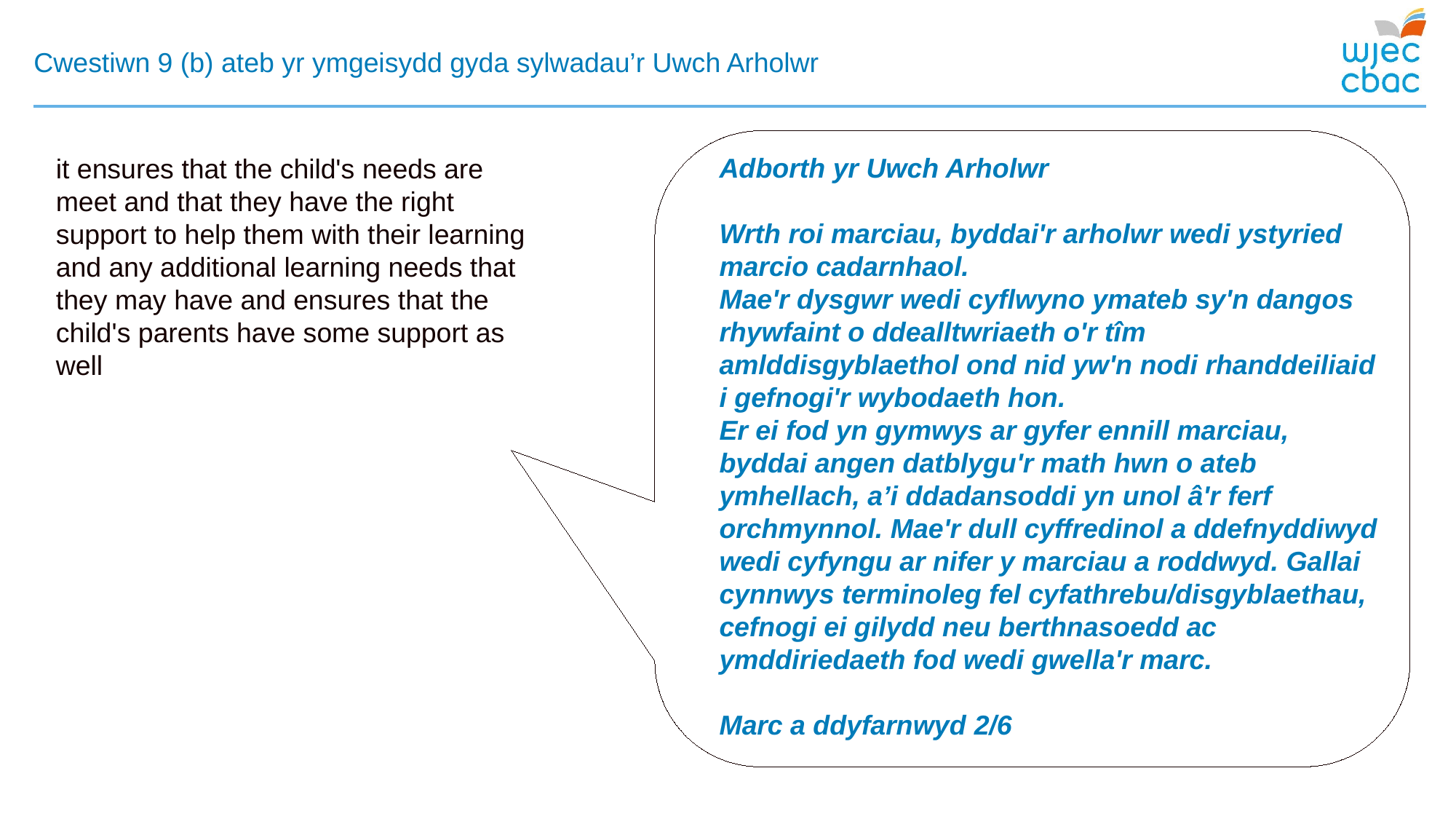

# Cwestiwn 9 (b) ateb yr ymgeisydd gyda sylwadau’r Uwch Arholwr

Adborth yr Uwch Arholwr
Wrth roi marciau, byddai'r arholwr wedi ystyried marcio cadarnhaol.
Mae'r dysgwr wedi cyflwyno ymateb sy'n dangos rhywfaint o ddealltwriaeth o'r tîm amlddisgyblaethol ond nid yw'n nodi rhanddeiliaid i gefnogi'r wybodaeth hon.
Er ei fod yn gymwys ar gyfer ennill marciau, byddai angen datblygu'r math hwn o ateb ymhellach, a’i ddadansoddi yn unol â'r ferf orchmynnol. Mae'r dull cyffredinol a ddefnyddiwyd wedi cyfyngu ar nifer y marciau a roddwyd. Gallai cynnwys terminoleg fel cyfathrebu/disgyblaethau, cefnogi ei gilydd neu berthnasoedd ac ymddiriedaeth fod wedi gwella'r marc.

Marc a ddyfarnwyd 2/6
it ensures that the child's needs are meet and that they have the right support to help them with their learning and any additional learning needs that they may have and ensures that the child's parents have some support as well